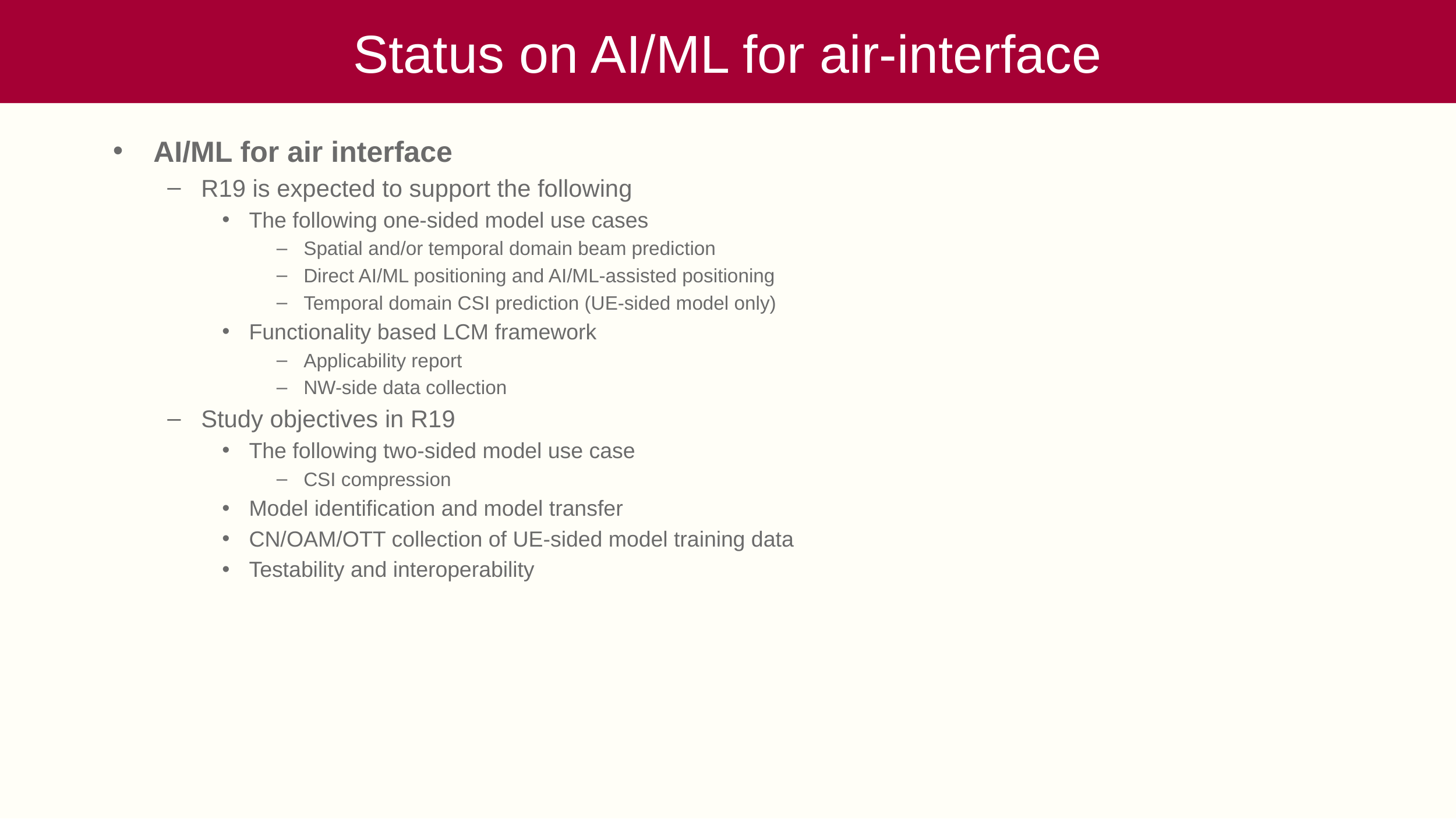

# Status on AI/ML for air-interface
AI/ML for air interface
R19 is expected to support the following
The following one-sided model use cases
Spatial and/or temporal domain beam prediction
Direct AI/ML positioning and AI/ML-assisted positioning
Temporal domain CSI prediction (UE-sided model only)
Functionality based LCM framework
Applicability report
NW-side data collection
Study objectives in R19
The following two-sided model use case
CSI compression
Model identification and model transfer
CN/OAM/OTT collection of UE-sided model training data
Testability and interoperability